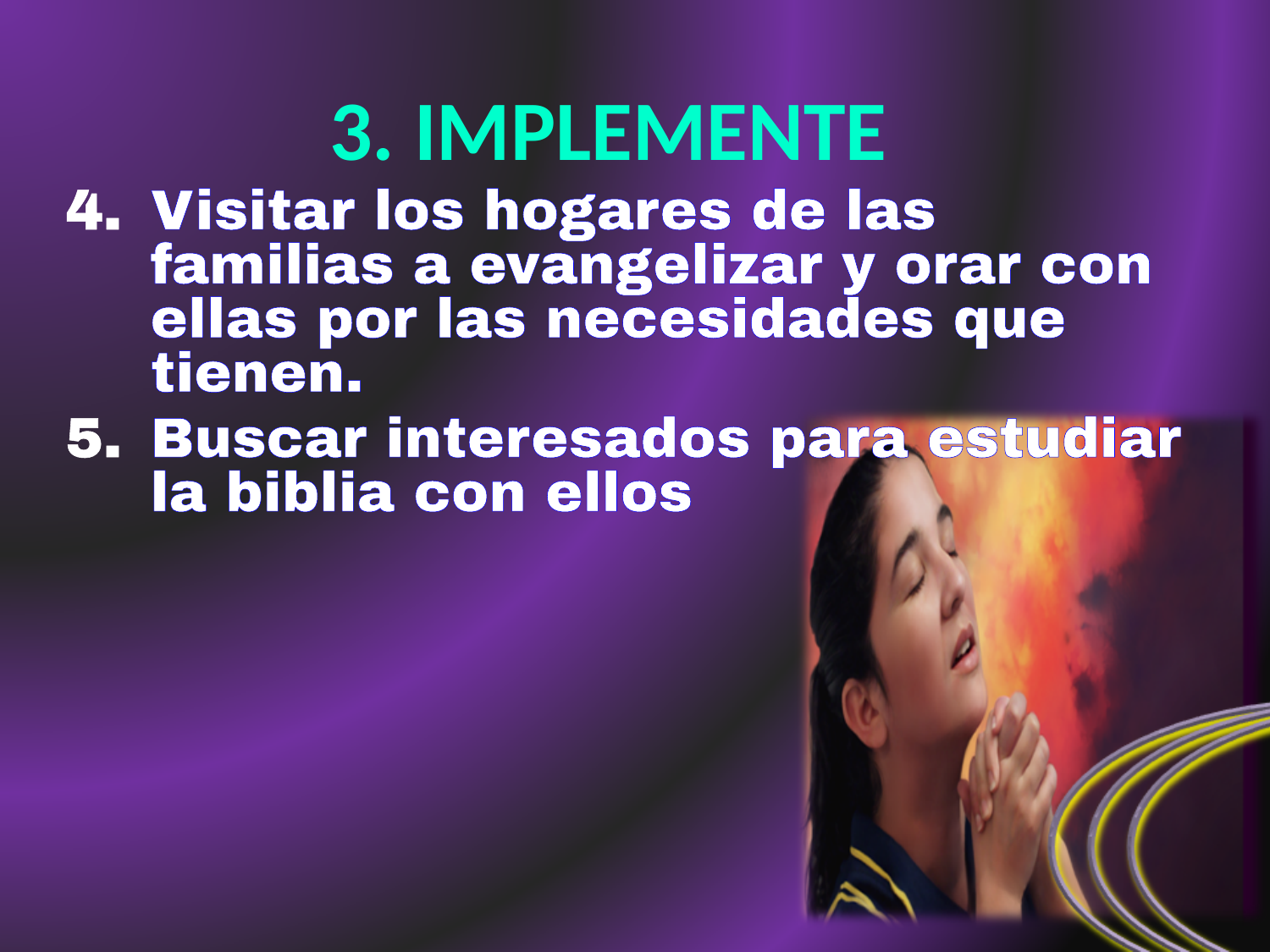

# 3. IMPLEMENTE
Visitar los hogares de las familias a evangelizar y orar con ellas por las necesidades que tienen.
Buscar interesados para estudiar la biblia con ellos